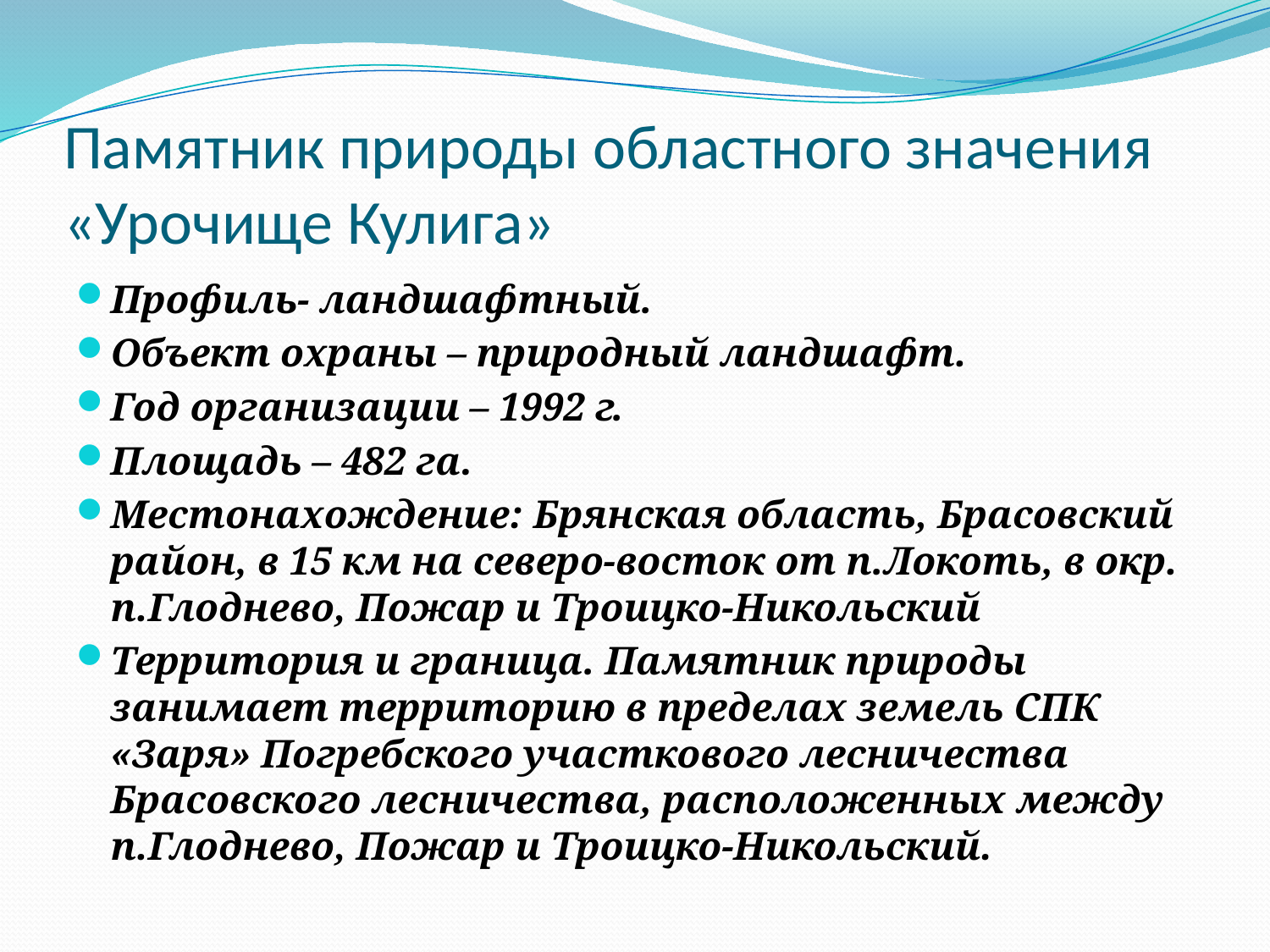

# Памятник природы областного значения «Урочище Кулига»
Профиль- ландшафтный.
Объект охраны – природный ландшафт.
Год организации – 1992 г.
Площадь – 482 га.
Местонахождение: Брянская область, Брасовский район, в 15 км на северо-восток от п.Локоть, в окр. п.Глоднево, Пожар и Троицко-Никольский
Территория и граница. Памятник природы занимает территорию в пределах земель СПК «Заря» Погребского участкового лесничества Брасовского лесничества, расположенных между п.Глоднево, Пожар и Троицко-Никольский.